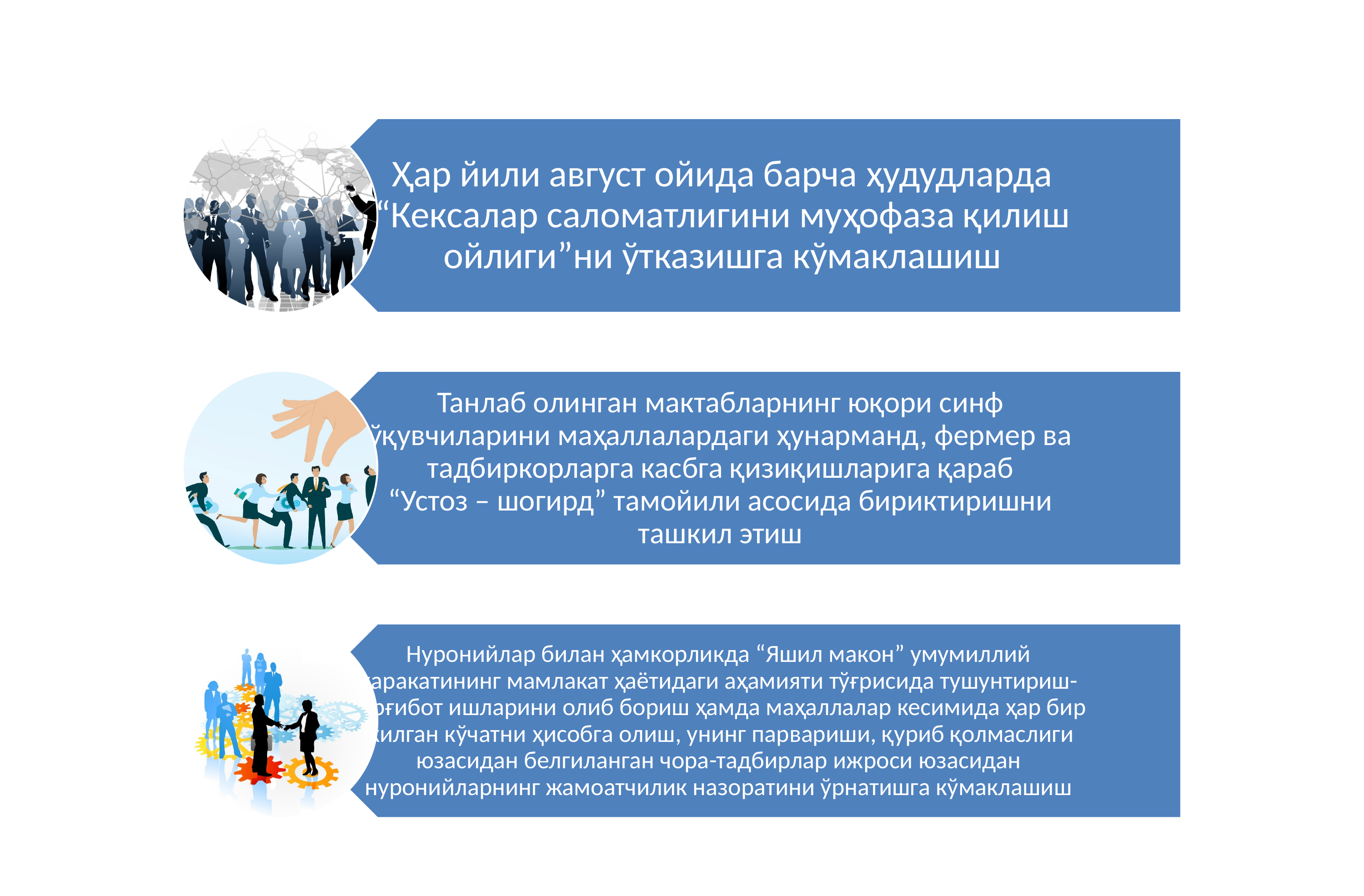

Ҳар йили август ойида барча ҳудудларда “Кексалар саломатлигини муҳофаза қилиш ойлиги”ни ўтказишга кўмаклашиш
Танлаб олинган мактабларнинг юқори синф ўқувчиларини маҳаллалардаги ҳунарманд, фермер ва тадбиркорларга касбга қизиқишларига қараб “Устоз – шогирд” тамойили асосида бириктиришни ташкил этиш
Нуронийлар билан ҳамкорликда “Яшил макон” умумиллий ҳаракатининг мамлакат ҳаётидаги аҳамияти тўғрисида тушунтириш-тарғибот ишларини олиб бориш ҳамда маҳаллалар кесимида ҳар бир экилган кўчатни ҳисобга олиш, унинг парвариши, қуриб қолмаслиги  юзасидан белгиланган чора-тадбирлар ижроси юзасидан нуронийларнинг жамоатчилик назоратини ўрнатишга кўмаклашиш